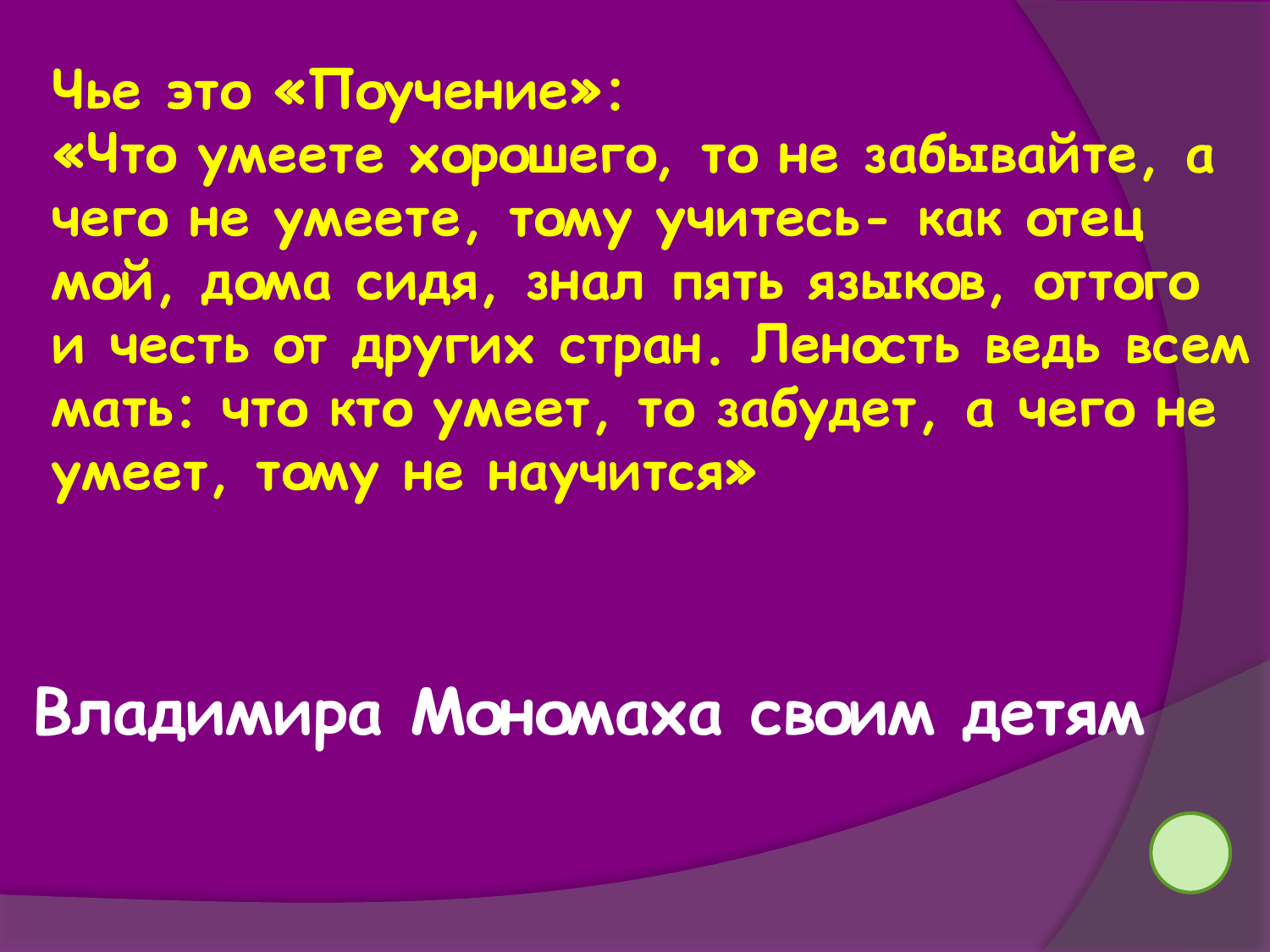

Чье это «Поучение»:
«Что умеете хорошего, то не забывайте, а чего не умеете, тому учитесь- как отец мой, дома сидя, знал пять языков, оттого и честь от других стран. Леность ведь всем мать: что кто умеет, то забудет, а чего не умеет, тому не научится»

Владимира Мономаха своим детям